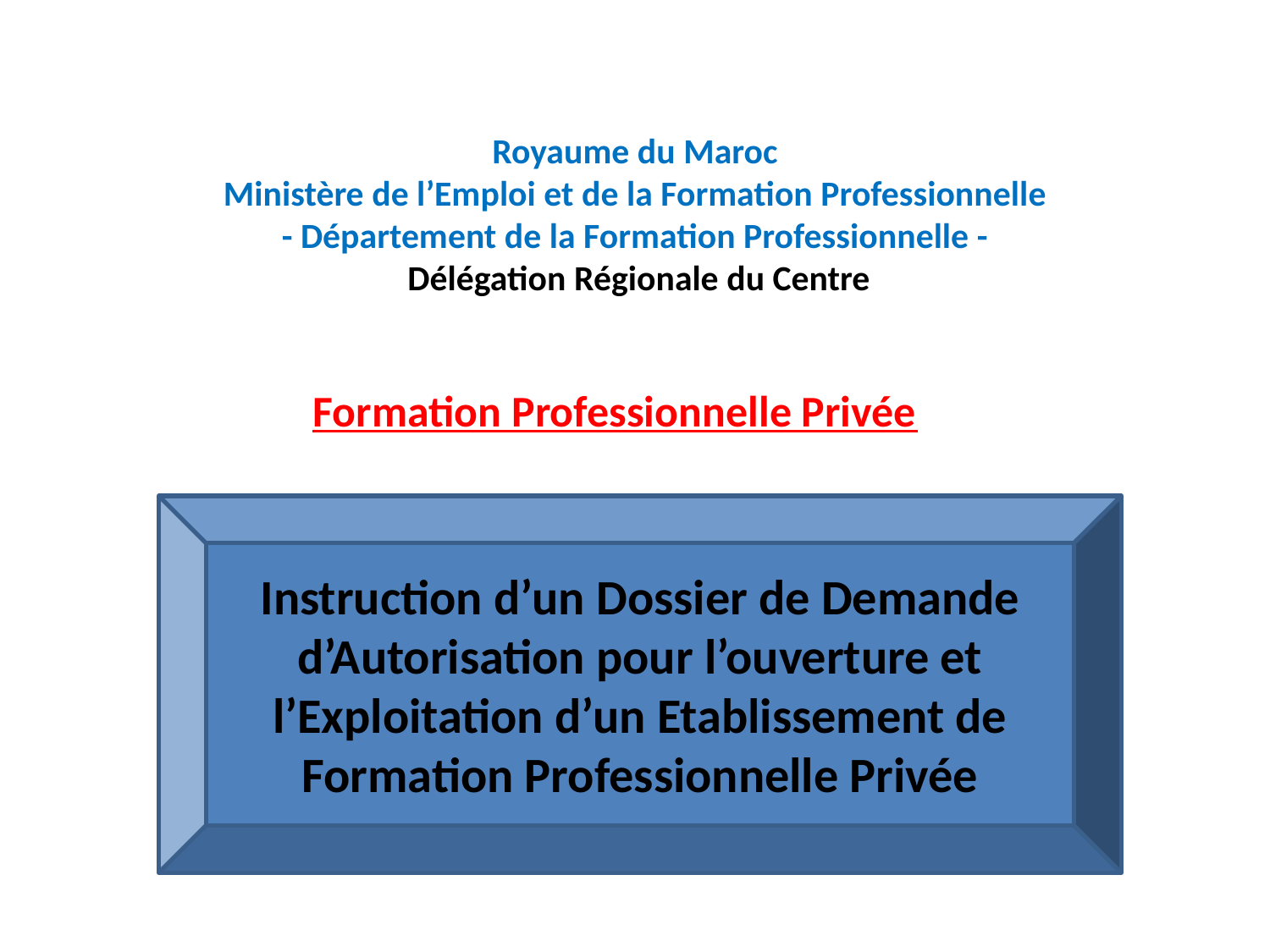

# Royaume du Maroc Ministère de l’Emploi et de la Formation Professionnelle - Département de la Formation Professionnelle - Délégation Régionale du Centre
Formation Professionnelle Privée

Instruction d’un Dossier de Demande d’Autorisation pour l’ouverture et l’Exploitation d’un Etablissement de Formation Professionnelle Privée